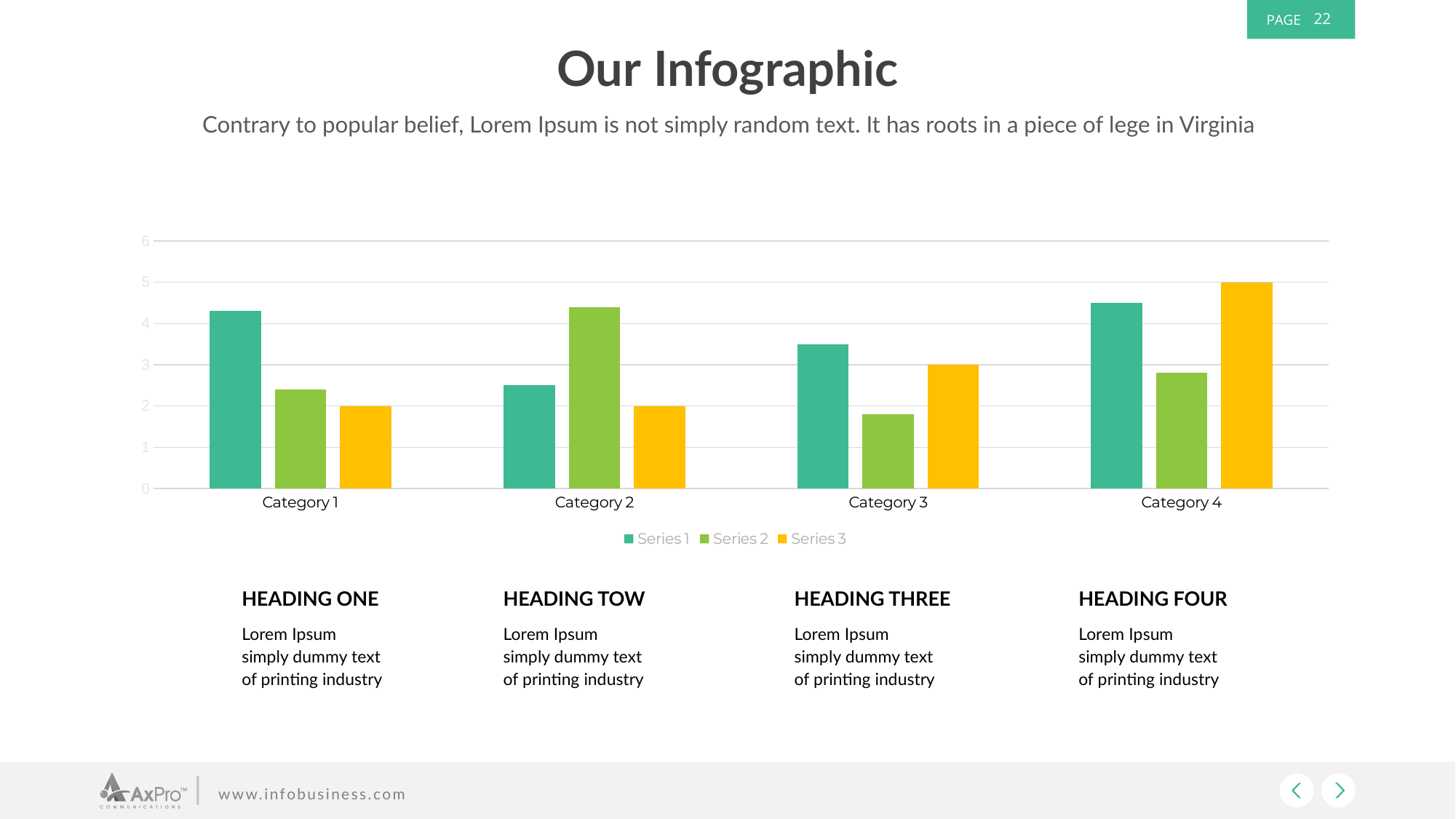

22
Our Infographic
Contrary to popular belief, Lorem Ipsum is not simply random text. It has roots in a piece of lege in Virginia

### Chart

| Category | Series 1 | Series 2 | Series 3 |
|---|---|---|---|
| Category 1 | 4.3 | 2.4 | 2.0 |
| Category 2 | 2.5 | 4.4 | 2.0 |
| Category 3 | 3.5 | 1.8 | 3.0 |
| Category 4 | 4.5 | 2.8 | 5.0 |
HEADING ONE
HEADING TOW
HEADING THREE
HEADING FOUR
Lorem Ipsum
simply dummy text
of printing industry
Lorem Ipsum
simply dummy text
of printing industry
Lorem Ipsum
simply dummy text
of printing industry
Lorem Ipsum
simply dummy text
of printing industry
www.infobusiness.com